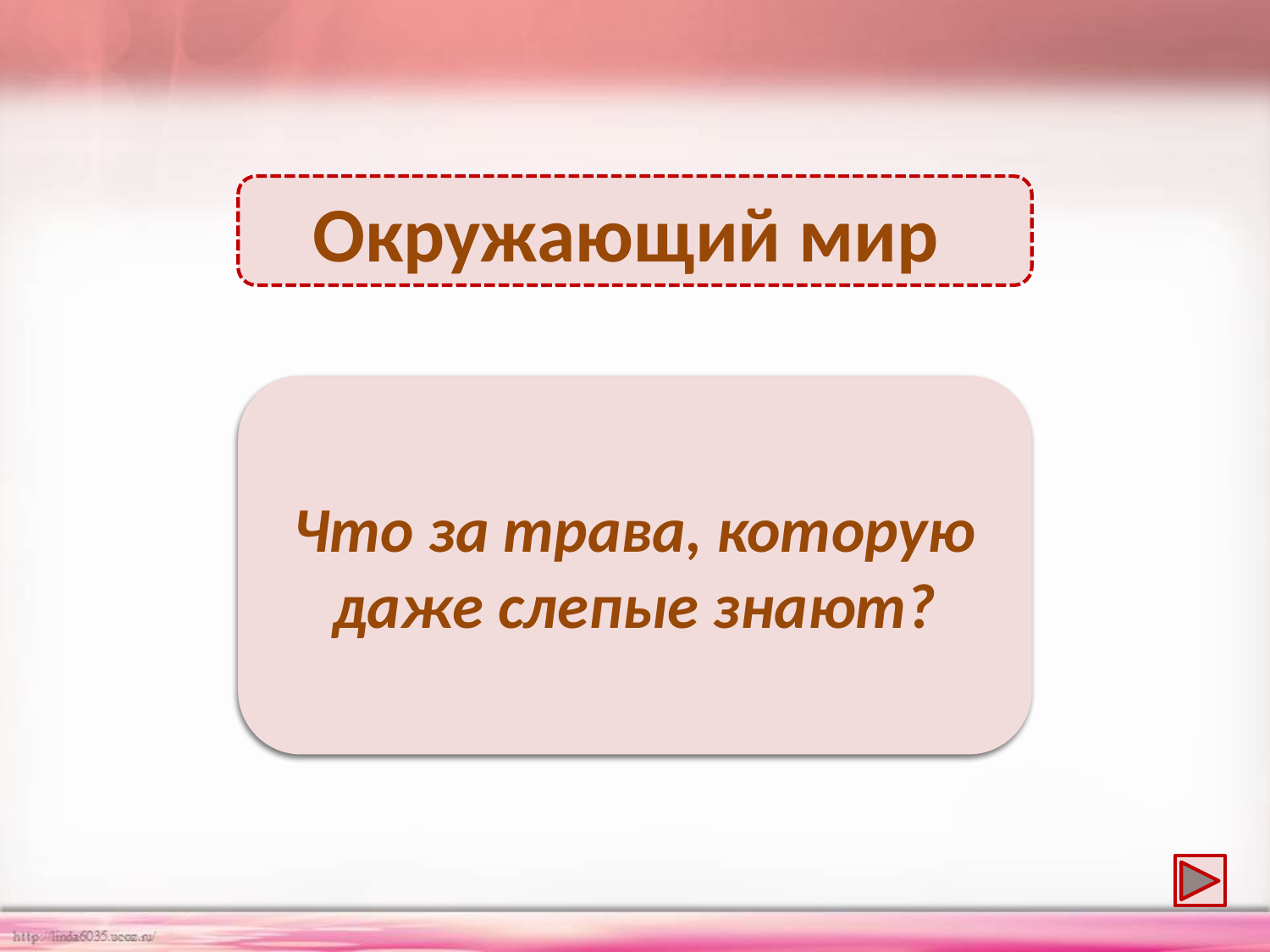

Окружающий мир
Крапива
Что за трава, которую даже слепые знают?